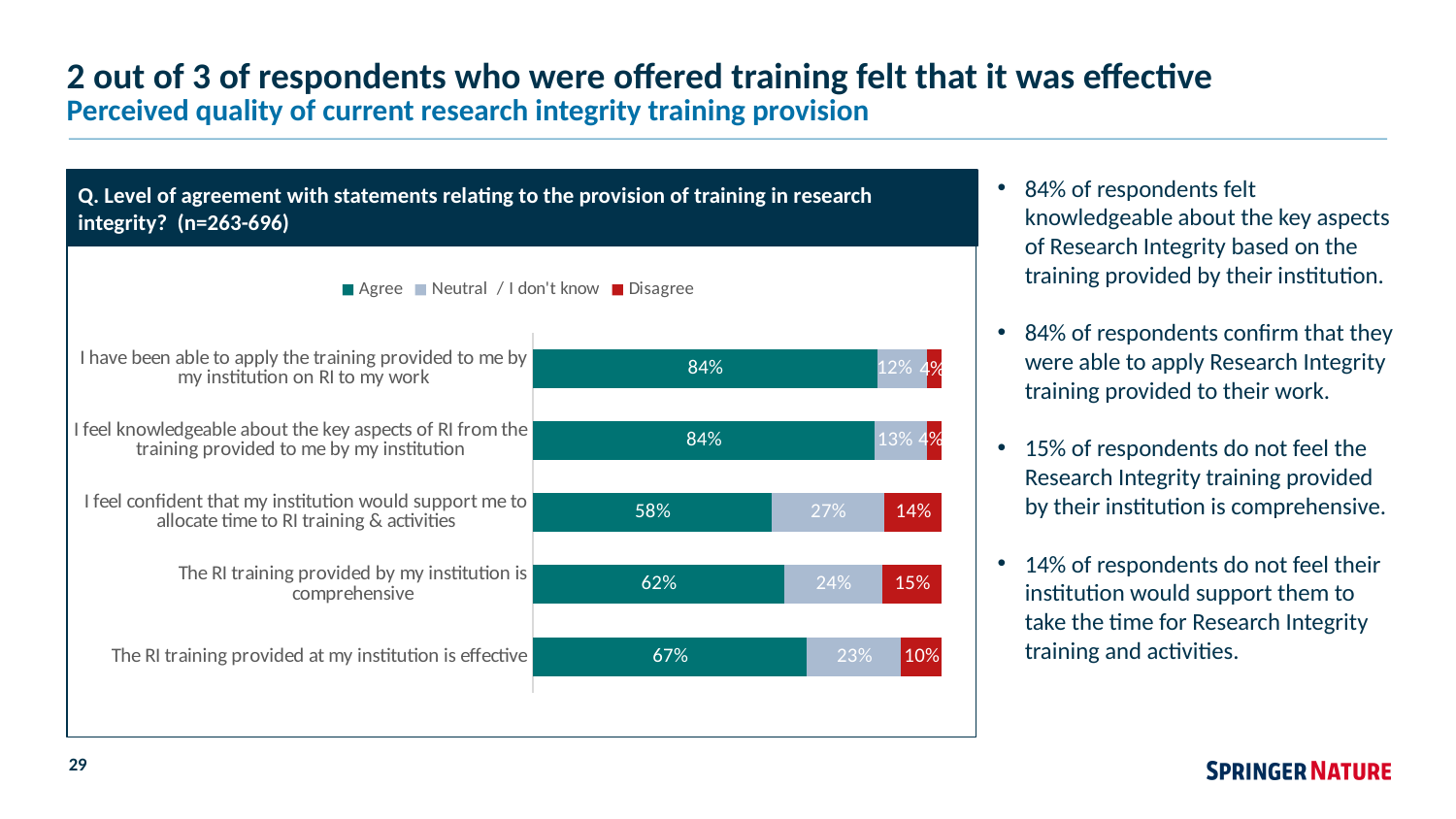

# 2 out of 3 of respondents who were offered training felt that it was effective
Perceived quality of current research integrity training provision

Q. Level of agreement with statements relating to the provision of training in research integrity?  (n=263-696)
84% of respondents felt knowledgeable about the key aspects of Research Integrity based on the training provided by their institution.

84% of respondents confirm that they were able to apply Research Integrity training provided to their work.

15% of respondents do not feel the Research Integrity training provided by their institution is comprehensive.

14% of respondents do not feel their institution would support them to take the time for Research Integrity training and activities.

### Chart

| Category | Agree | Neutral  / I don't know | Disagree |
|---|---|---|---|
| The RI training provided at my institution is effective | 0.6705539358601 | 0.2303206997085 | 0.09912536443149 |
| The RI training provided by my institution is comprehensive | 0.6151603498542 | 0.2390670553936 | 0.1457725947522 |
| I feel confident that my institution would support me to allocate time to RI training & activities | 0.5847701149425 | 0.2744252873563 | 0.1408045977011 |
| I feel knowledgeable about the key aspects of RI from the training provided to me by my institution | 0.8357664233577 | 0.1277372262774 | 0.03649635036496 |
| I have been able to apply the training provided to me by my institution on RI to my work | 0.8430656934307 | 0.1204379562044 | 0.03649635036496 |